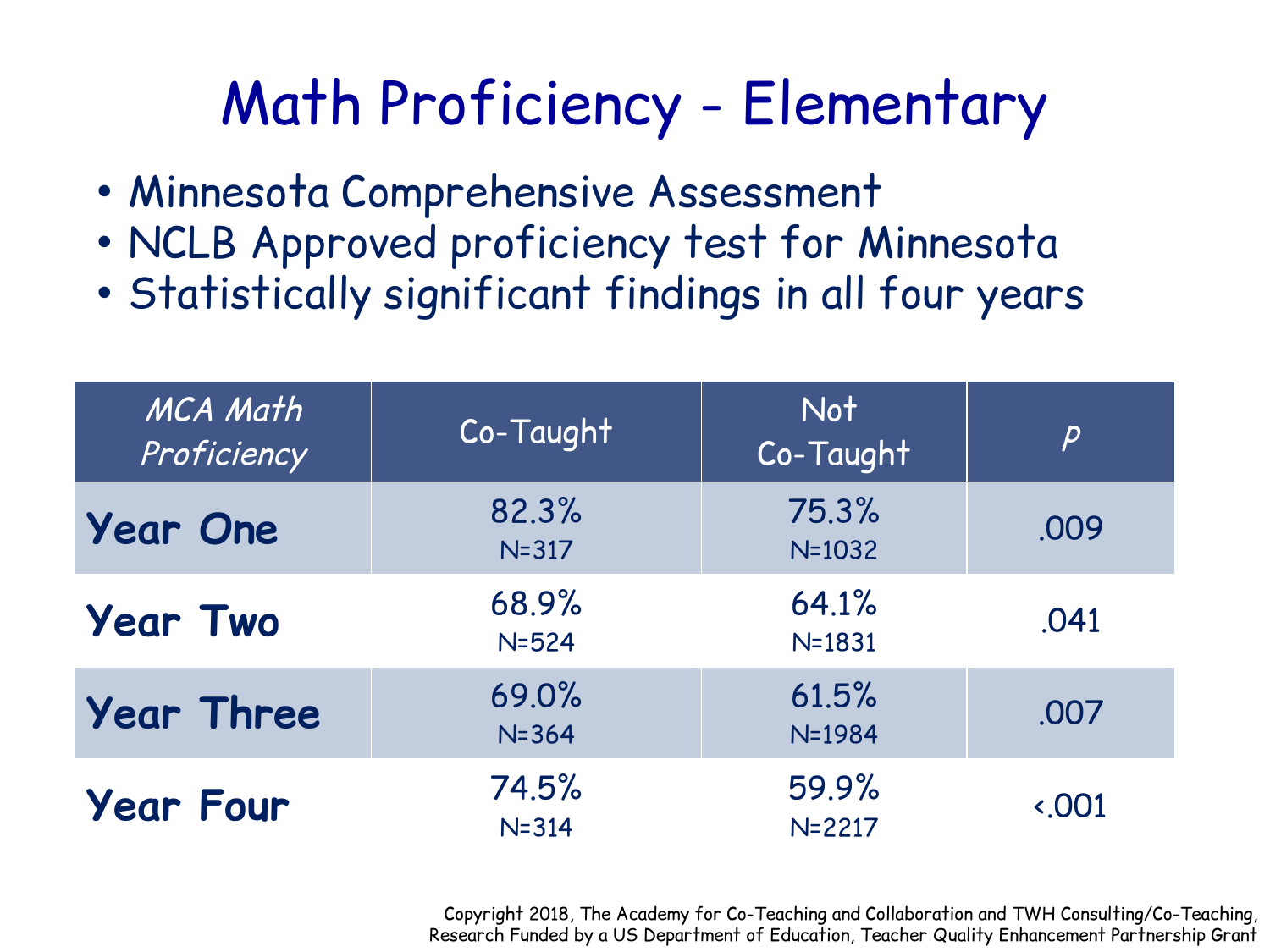

# Math Proficiency - Elementary
Minnesota Comprehensive Assessment
NCLB Approved proficiency test for Minnesota
Statistically significant findings in all four years
| MCA Math Proficiency | Co-Taught | Not Co-Taught | p |
| --- | --- | --- | --- |
| Year One | 82.3% N=317 | 75.3% N=1032 | .009 |
| Year Two | 68.9% N=524 | 64.1% N=1831 | .041 |
| Year Three | 69.0% N=364 | 61.5% N=1984 | .007 |
| Year Four | 74.5% N=314 | 59.9% N=2217 | <.001 |
Copyright 2018, The Academy for Co-Teaching and Collaboration and TWH Consulting/Co-Teaching,
Research Funded by a US Department of Education, Teacher Quality Enhancement Partnership Grant